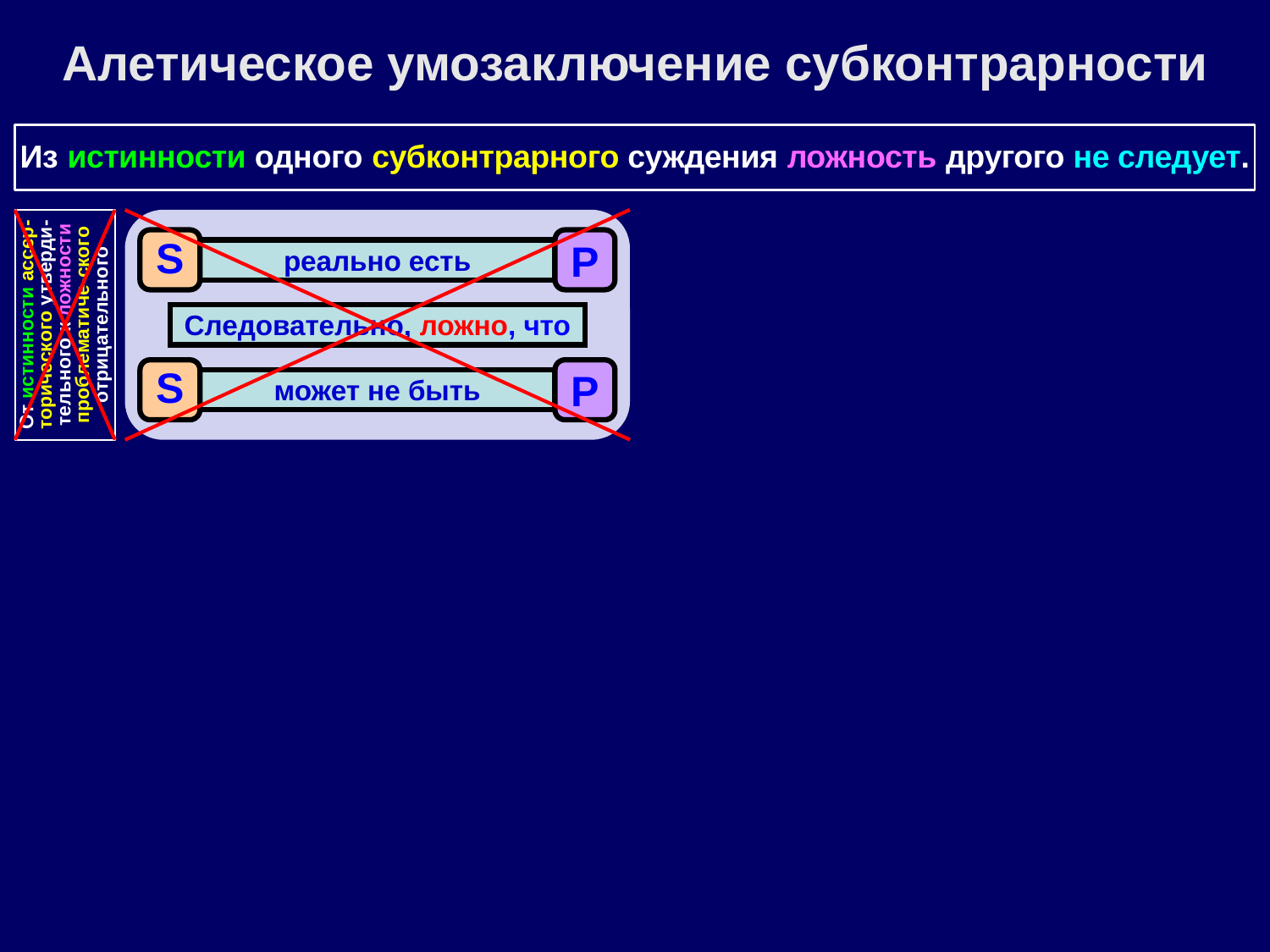

Алетическое умозаключение субконтрарности
Из истинности одного субконтрарного суждения ложность другого не следует.

S
P
реально есть
От истинности ассер-торического утверди-тельного к ложности проблематиче-ского отрицательного
Следовательно, ложно, что
S
P
может не быть